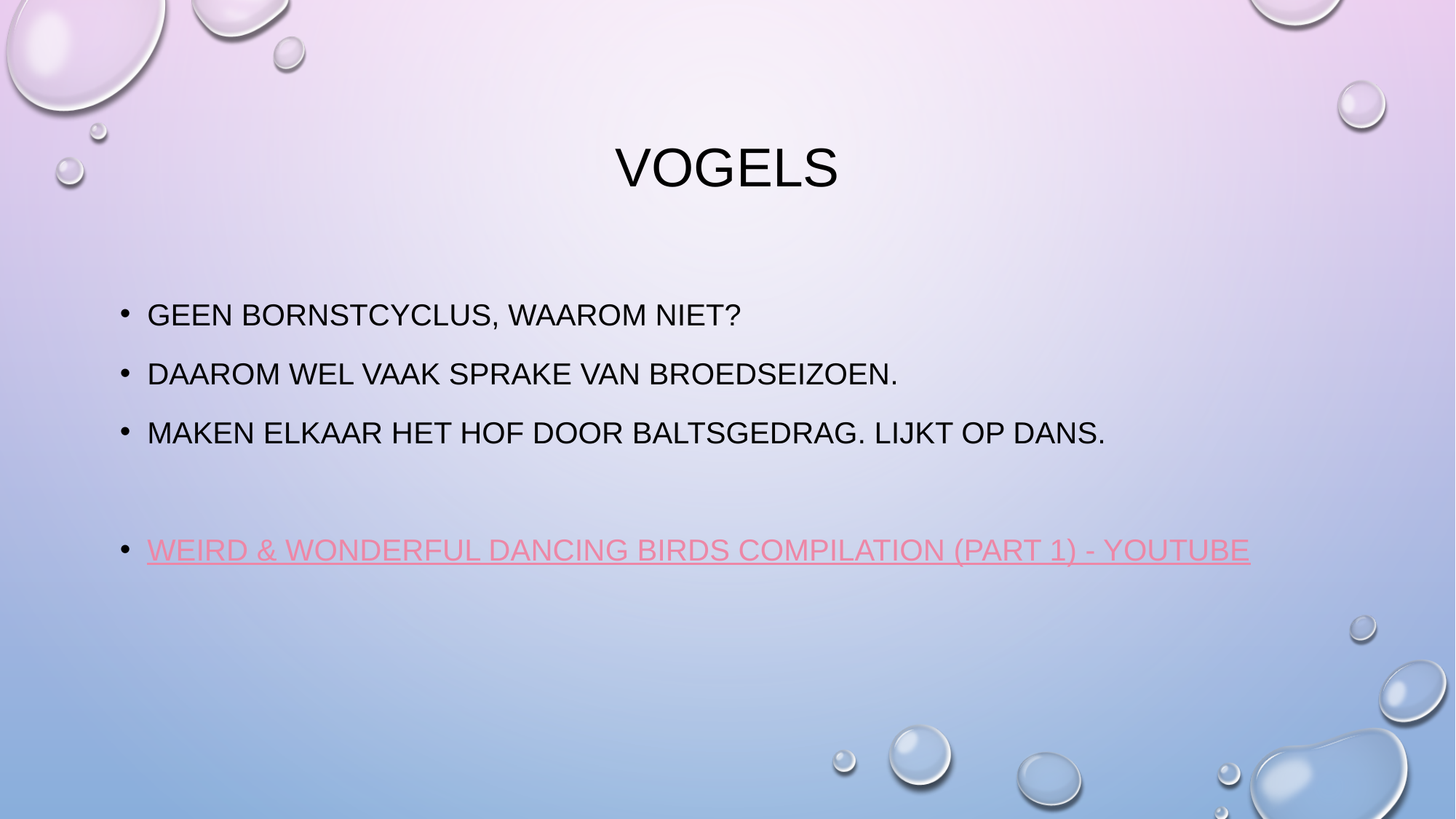

# Vogels
Geen bornstcyclus, Waarom niet?
Daarom wel vaak sprake van broedseizoen.
Maken elkaar het hof door baltsgedrag. Lijkt op dans.

Weird & Wonderful Dancing Birds Compilation (Part 1) - YouTube